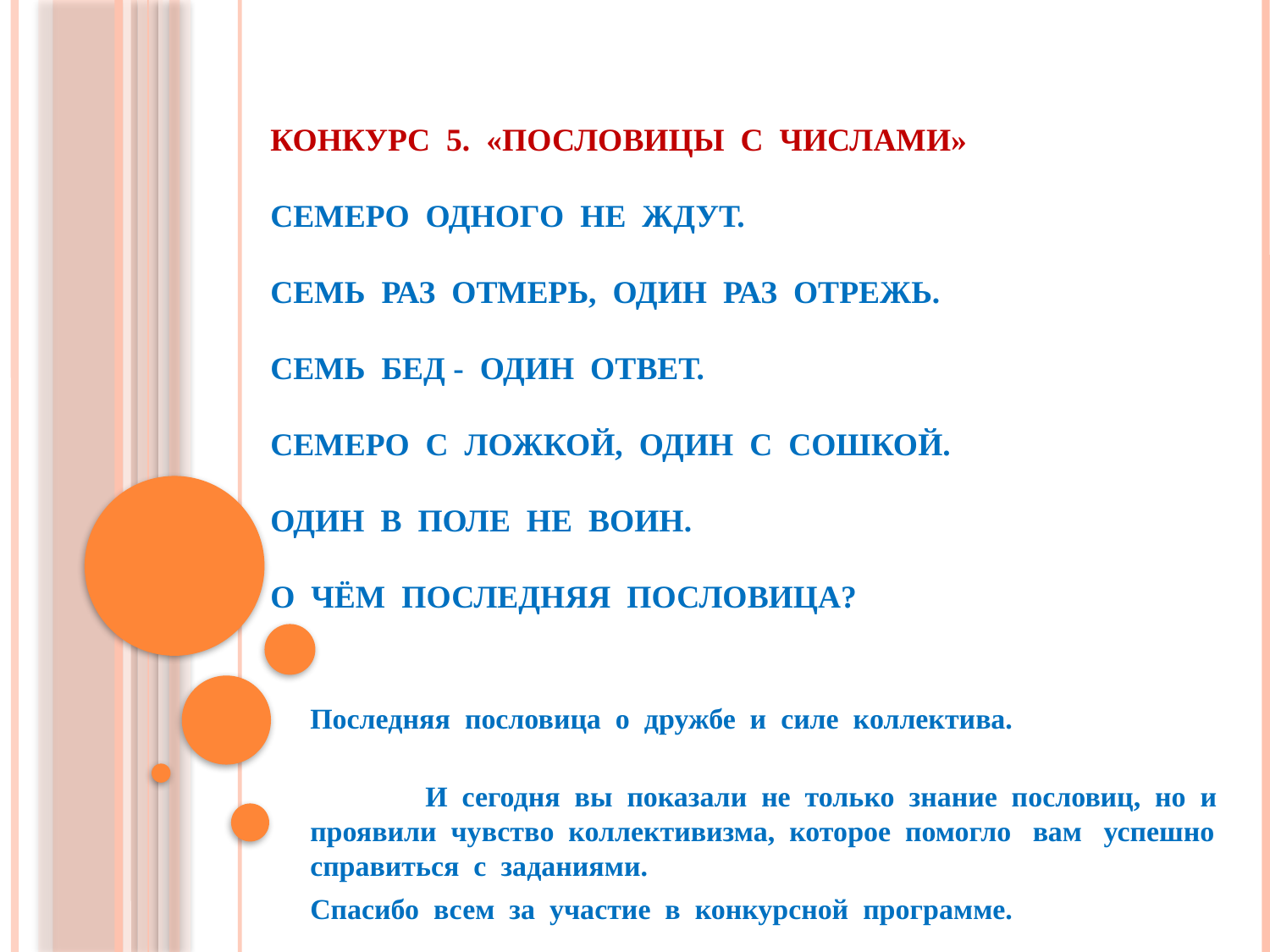

# Конкурс  5.  «Пословицы  с  числами» Семеро  одного  не  ждут. Семь  раз  отмерь,  один  раз  отрежь. Семь  бед -  один  ответ. Семеро  с  ложкой,  один  с  сошкой. Один  в  поле  не  воин. О  чём  последняя  пословица?
Последняя  пословица  о  дружбе  и  силе  коллектива.
                                                                                                                                                 И  сегодня  вы  показали  не  только  знание  пословиц,  но  и  проявили  чувство  коллективизма,  которое  помогло   вам   успешно  справиться  с  заданиями.
Спасибо  всем  за  участие  в  конкурсной  программе.